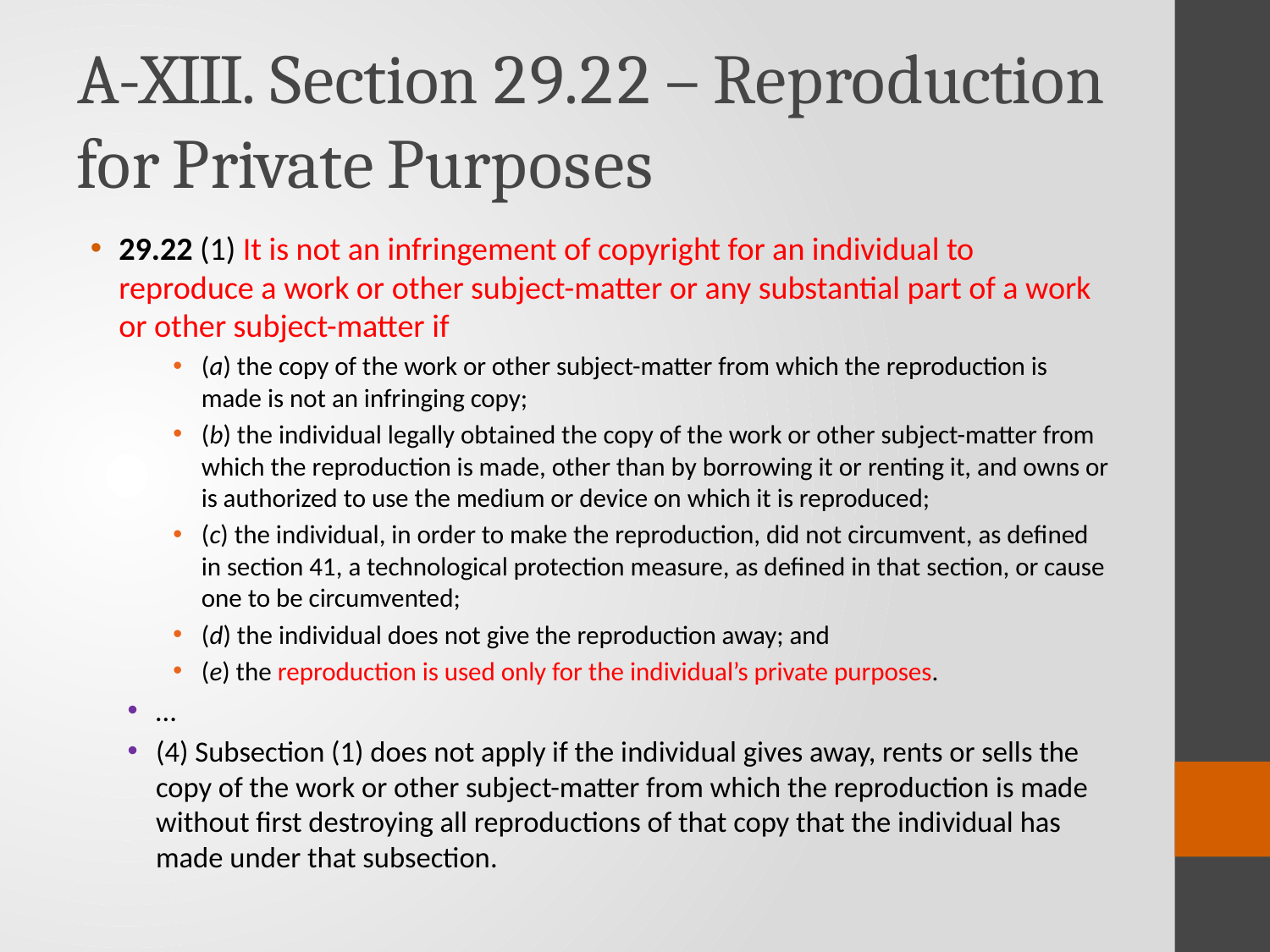

# A-XIII. Section 29.22 – Reproduction for Private Purposes
29.22 (1) It is not an infringement of copyright for an individual to reproduce a work or other subject-matter or any substantial part of a work or other subject-matter if
(a) the copy of the work or other subject-matter from which the reproduction is made is not an infringing copy;
(b) the individual legally obtained the copy of the work or other subject-matter from which the reproduction is made, other than by borrowing it or renting it, and owns or is authorized to use the medium or device on which it is reproduced;
(c) the individual, in order to make the reproduction, did not circumvent, as defined in section 41, a technological protection measure, as defined in that section, or cause one to be circumvented;
(d) the individual does not give the reproduction away; and
(e) the reproduction is used only for the individual’s private purposes.
…
(4) Subsection (1) does not apply if the individual gives away, rents or sells the copy of the work or other subject-matter from which the reproduction is made without first destroying all reproductions of that copy that the individual has made under that subsection.